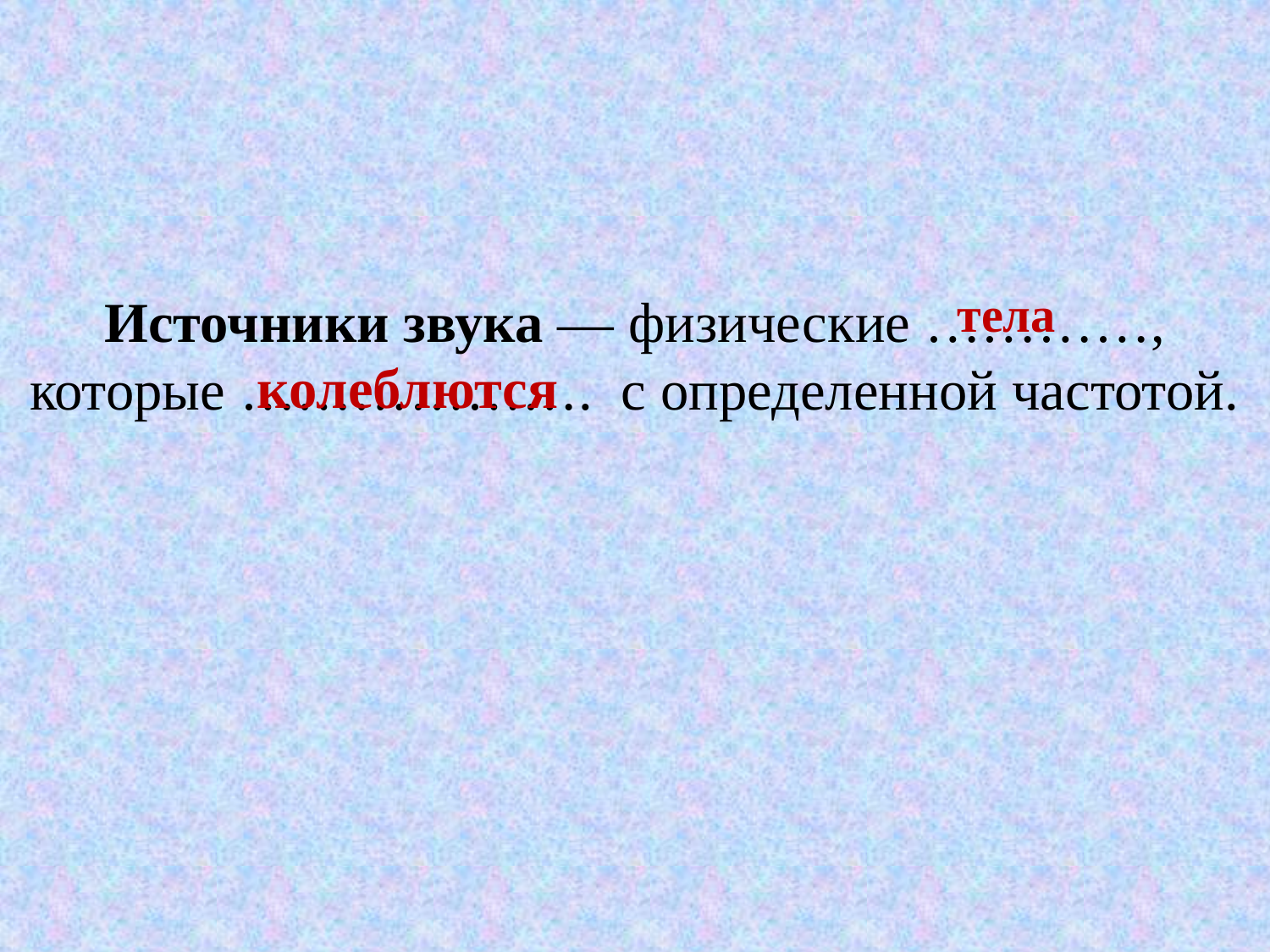

тела
Источники звука — физические …………, которые ……………….  с определенной частотой.
колеблются